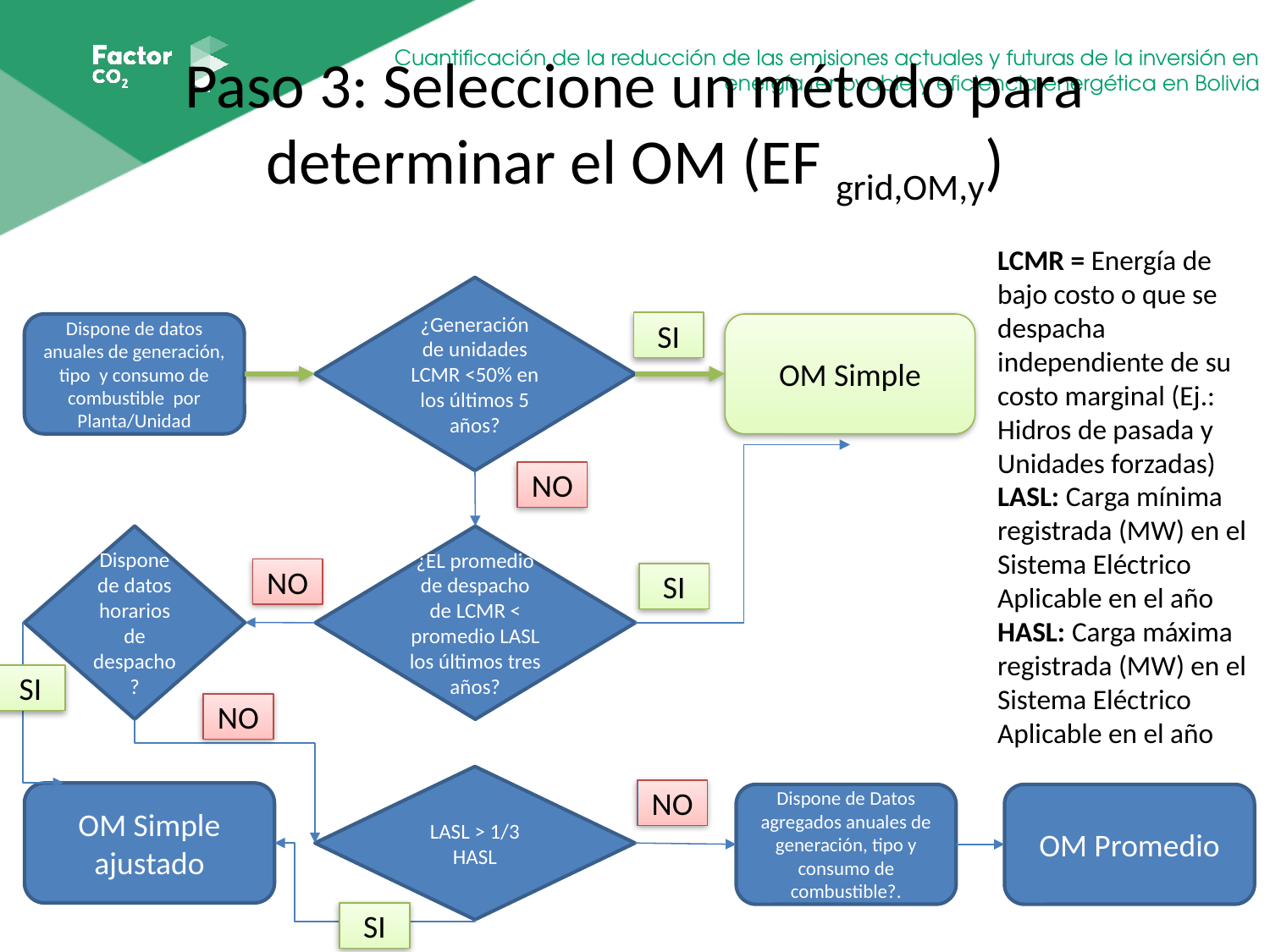

# Paso 3: Seleccione un método para determinar el OM (EF grid,OM,y)
LCMR = Energía de bajo costo o que se despacha independiente de su costo marginal (Ej.: Hidros de pasada y Unidades forzadas)
LASL: Carga mínima registrada (MW) en el Sistema Eléctrico Aplicable en el año
HASL: Carga máxima registrada (MW) en el Sistema Eléctrico Aplicable en el año

¿Generación de unidades LCMR <50% en los últimos 5 años?
SI
Dispone de datos anuales de generación, tipo  y consumo de combustible  por Planta/Unidad
OM Simple
NO
Dispone de datos horarios de despacho ?
¿EL promedio de despacho de LCMR < promedio LASL los últimos tres años?
NO
SI
SI
NO
LASL > 1/3 HASL
NO
OM Simple ajustado
Dispone de Datos agregados anuales de generación, tipo y consumo de combustible?.
OM Promedio
SI